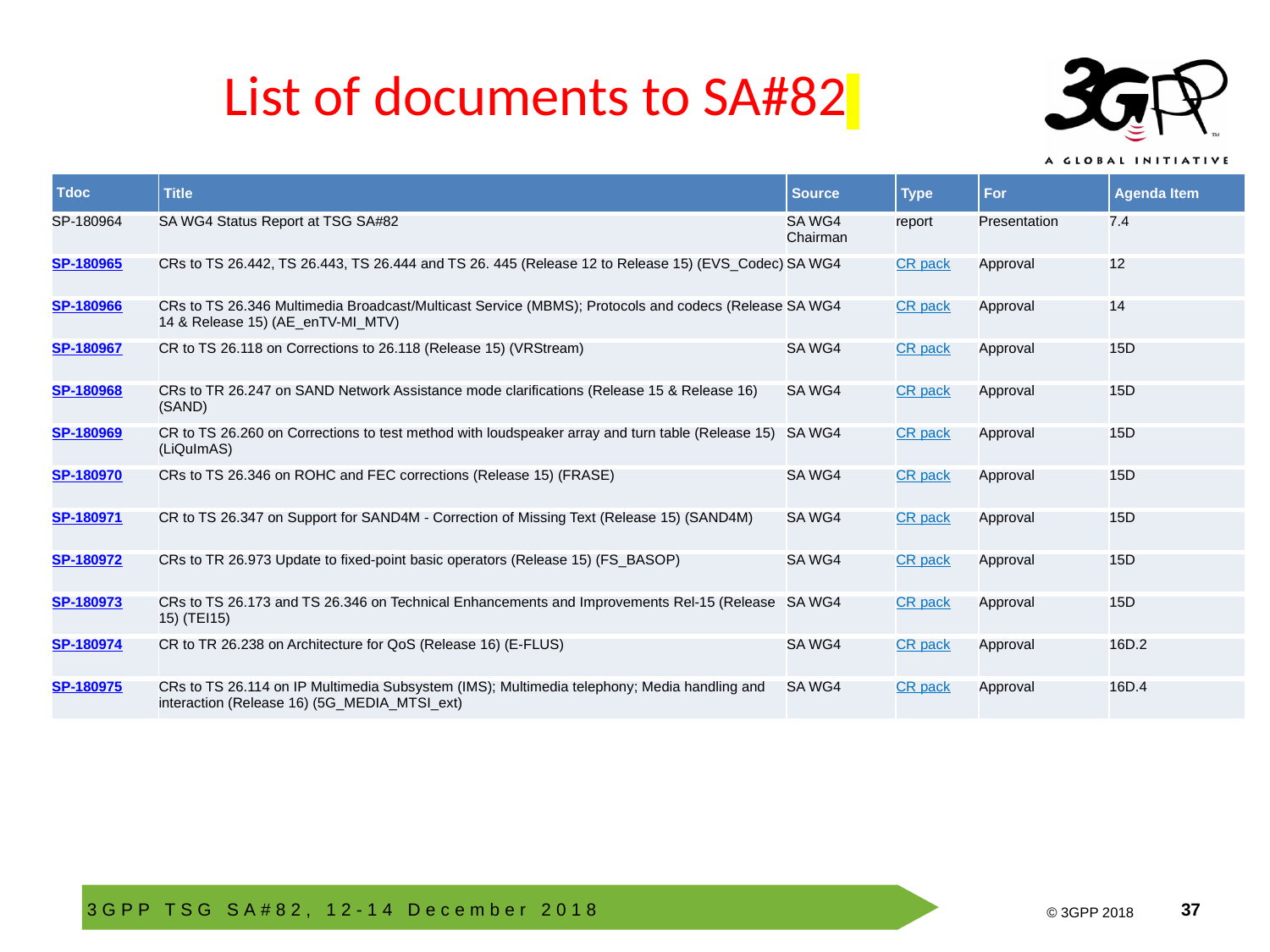

# List of documents to SA#82
| Tdoc | Title | Source | Type | For | Agenda Item |
| --- | --- | --- | --- | --- | --- |
| SP-180964 | SA WG4 Status Report at TSG SA#82 | SA WG4 Chairman | report | Presentation | 7.4 |
| SP-180965 | CRs to TS 26.442, TS 26.443, TS 26.444 and TS 26. 445 (Release 12 to Release 15) (EVS\_Codec) | SA WG4 | CR pack | Approval | 12 |
| SP-180966 | CRs to TS 26.346 Multimedia Broadcast/Multicast Service (MBMS); Protocols and codecs (Release 14 & Release 15) (AE\_enTV-MI\_MTV) | SA WG4 | CR pack | Approval | 14 |
| SP-180967 | CR to TS 26.118 on Corrections to 26.118 (Release 15) (VRStream) | SA WG4 | CR pack | Approval | 15D |
| SP-180968 | CRs to TR 26.247 on SAND Network Assistance mode clarifications (Release 15 & Release 16) (SAND) | SA WG4 | CR pack | Approval | 15D |
| SP-180969 | CR to TS 26.260 on Corrections to test method with loudspeaker array and turn table (Release 15) (LiQuImAS) | SA WG4 | CR pack | Approval | 15D |
| SP-180970 | CRs to TS 26.346 on ROHC and FEC corrections (Release 15) (FRASE) | SA WG4 | CR pack | Approval | 15D |
| SP-180971 | CR to TS 26.347 on Support for SAND4M - Correction of Missing Text (Release 15) (SAND4M) | SA WG4 | CR pack | Approval | 15D |
| SP-180972 | CRs to TR 26.973 Update to fixed-point basic operators (Release 15) (FS\_BASOP) | SA WG4 | CR pack | Approval | 15D |
| SP-180973 | CRs to TS 26.173 and TS 26.346 on Technical Enhancements and Improvements Rel-15 (Release 15) (TEI15) | SA WG4 | CR pack | Approval | 15D |
| SP-180974 | CR to TR 26.238 on Architecture for QoS (Release 16) (E-FLUS) | SA WG4 | CR pack | Approval | 16D.2 |
| SP-180975 | CRs to TS 26.114 on IP Multimedia Subsystem (IMS); Multimedia telephony; Media handling and interaction (Release 16) (5G\_MEDIA\_MTSI\_ext) | SA WG4 | CR pack | Approval | 16D.4 |